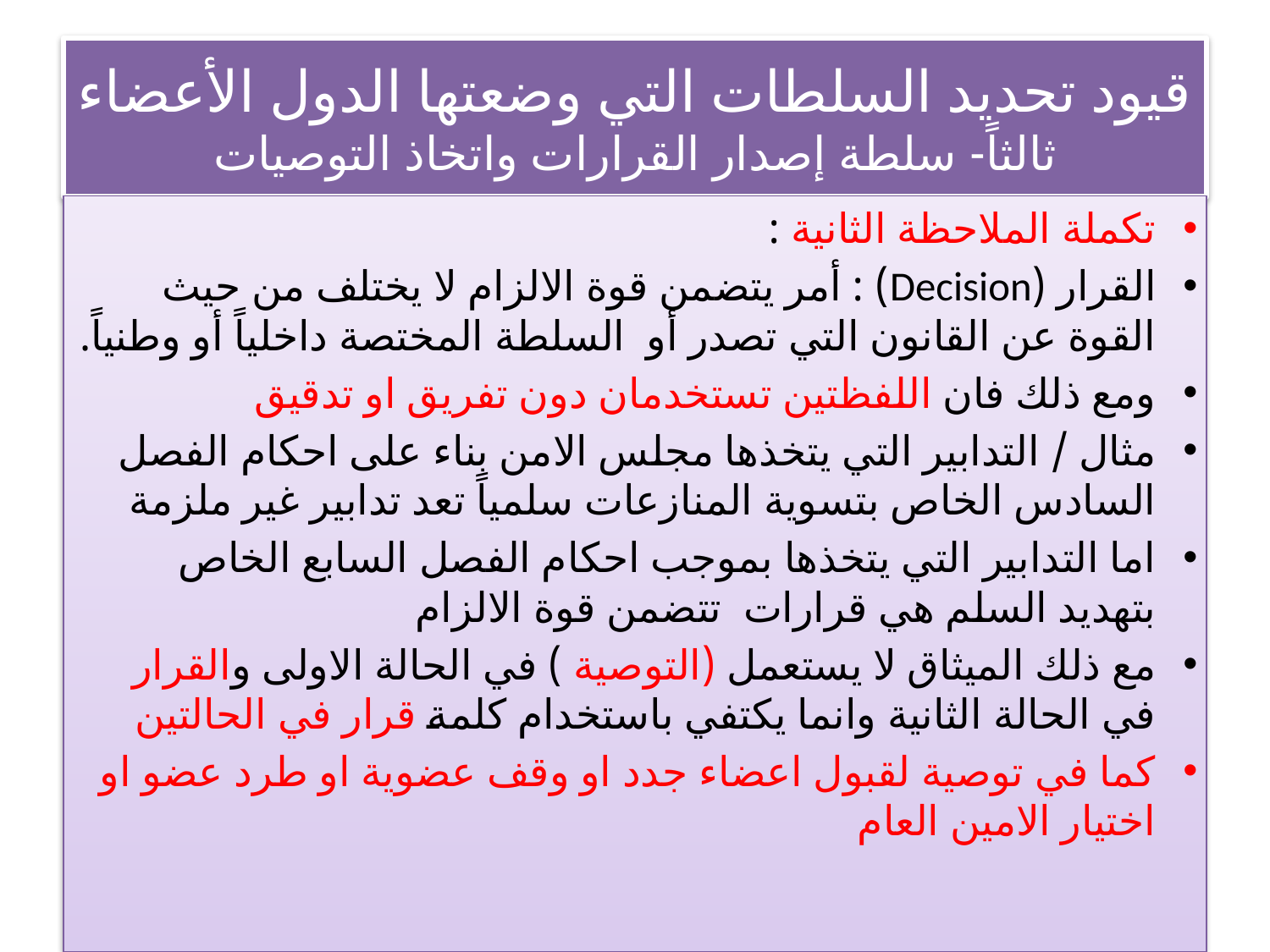

# قيود تحديد السلطات التي وضعتها الدول الأعضاء ثالثاً- سلطة إصدار القرارات واتخاذ التوصيات
تكملة الملاحظة الثانية :
القرار (Decision) : أمر يتضمن قوة الالزام لا يختلف من حيث القوة عن القانون التي تصدر أو  السلطة المختصة داخلياً أو وطنياً.
ومع ذلك فان اللفظتين تستخدمان دون تفريق او تدقيق
مثال / التدابير التي يتخذها مجلس الامن بناء على احكام الفصل السادس الخاص بتسوية المنازعات سلمياً تعد تدابير غير ملزمة
اما التدابير التي يتخذها بموجب احكام الفصل السابع الخاص بتهديد السلم هي قرارات  تتضمن قوة الالزام
مع ذلك الميثاق لا يستعمل (التوصية ) في الحالة الاولى والقرار في الحالة الثانية وانما يكتفي باستخدام كلمة قرار في الحالتين
كما في توصية لقبول اعضاء جدد او وقف عضوية او طرد عضو او اختيار الامين العام